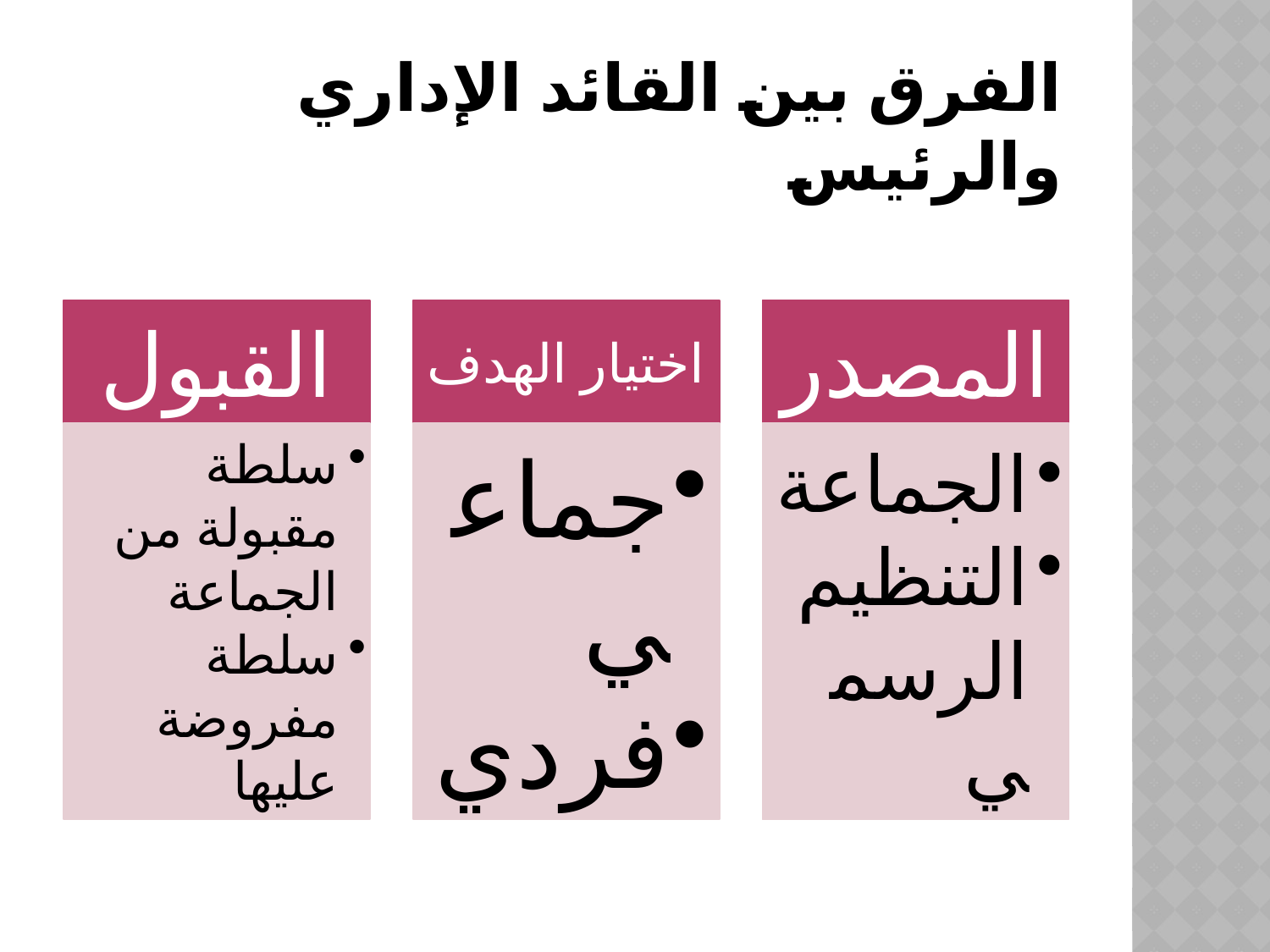

# الفرق بين القائد الإداري والرئيس
القبول
سلطة مقبولة من الجماعة
سلطة مفروضة عليها
اختيار الهدف
فردي
المصدر
الجماعة